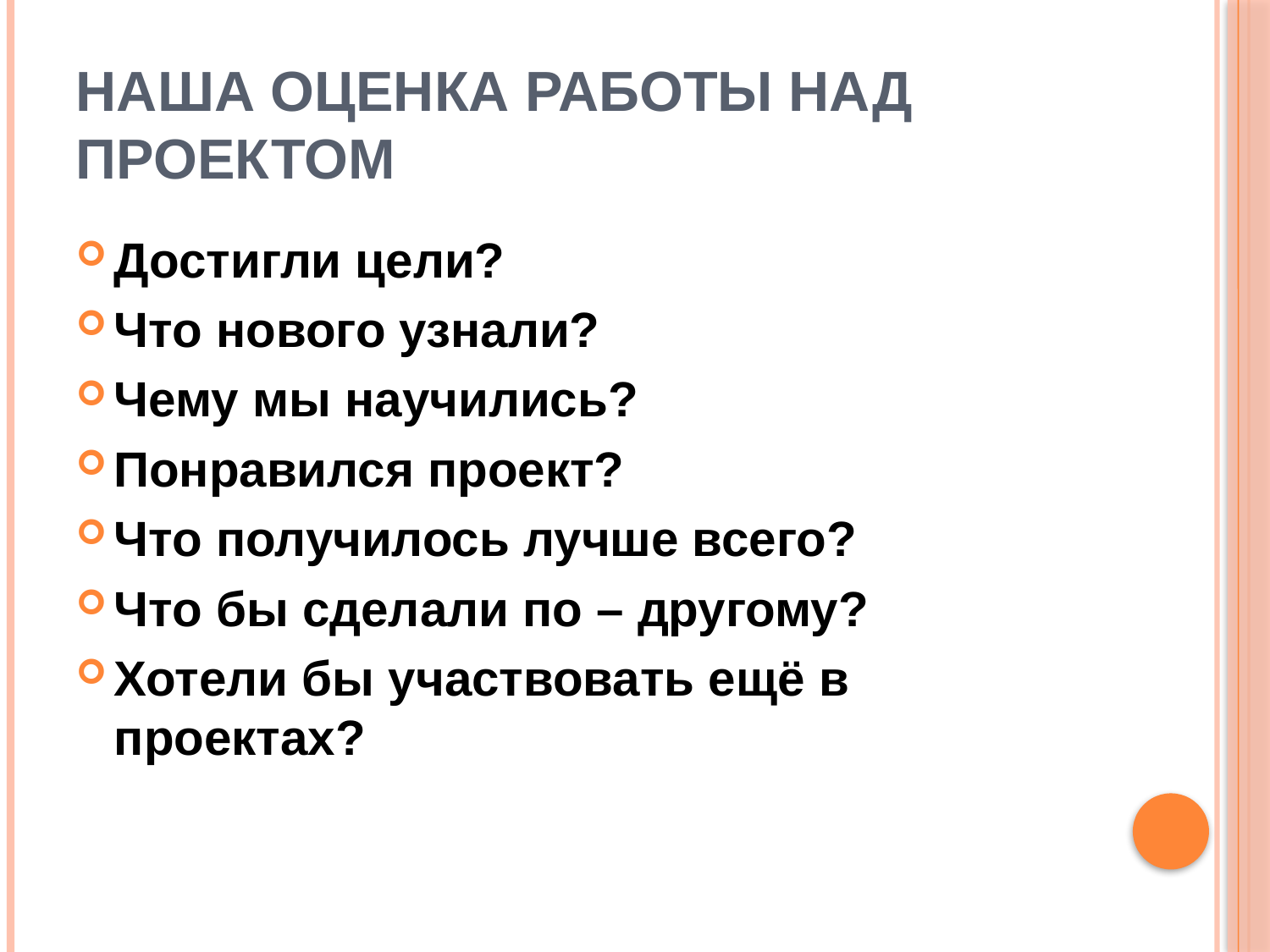

# Наша оценка работы над проектом
Достигли цели?
Что нового узнали?
Чему мы научились?
Понравился проект?
Что получилось лучше всего?
Что бы сделали по – другому?
Хотели бы участвовать ещё в проектах?